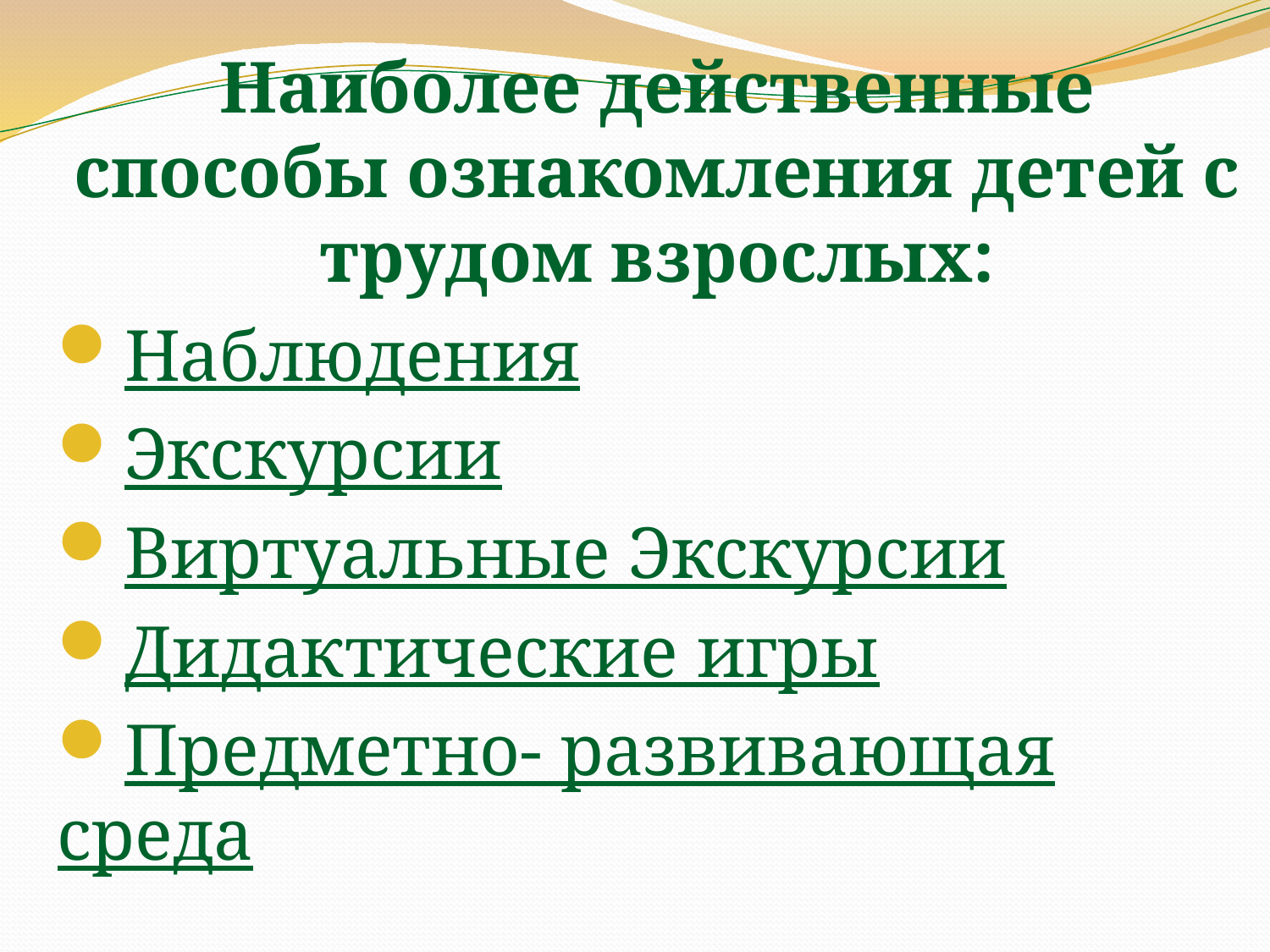

Наиболее действенные способы ознакомления детей с трудом взрослых:
Наблюдения
Экскурсии
Виртуальные Экскурсии
Дидактические игры
Предметно- развивающая среда